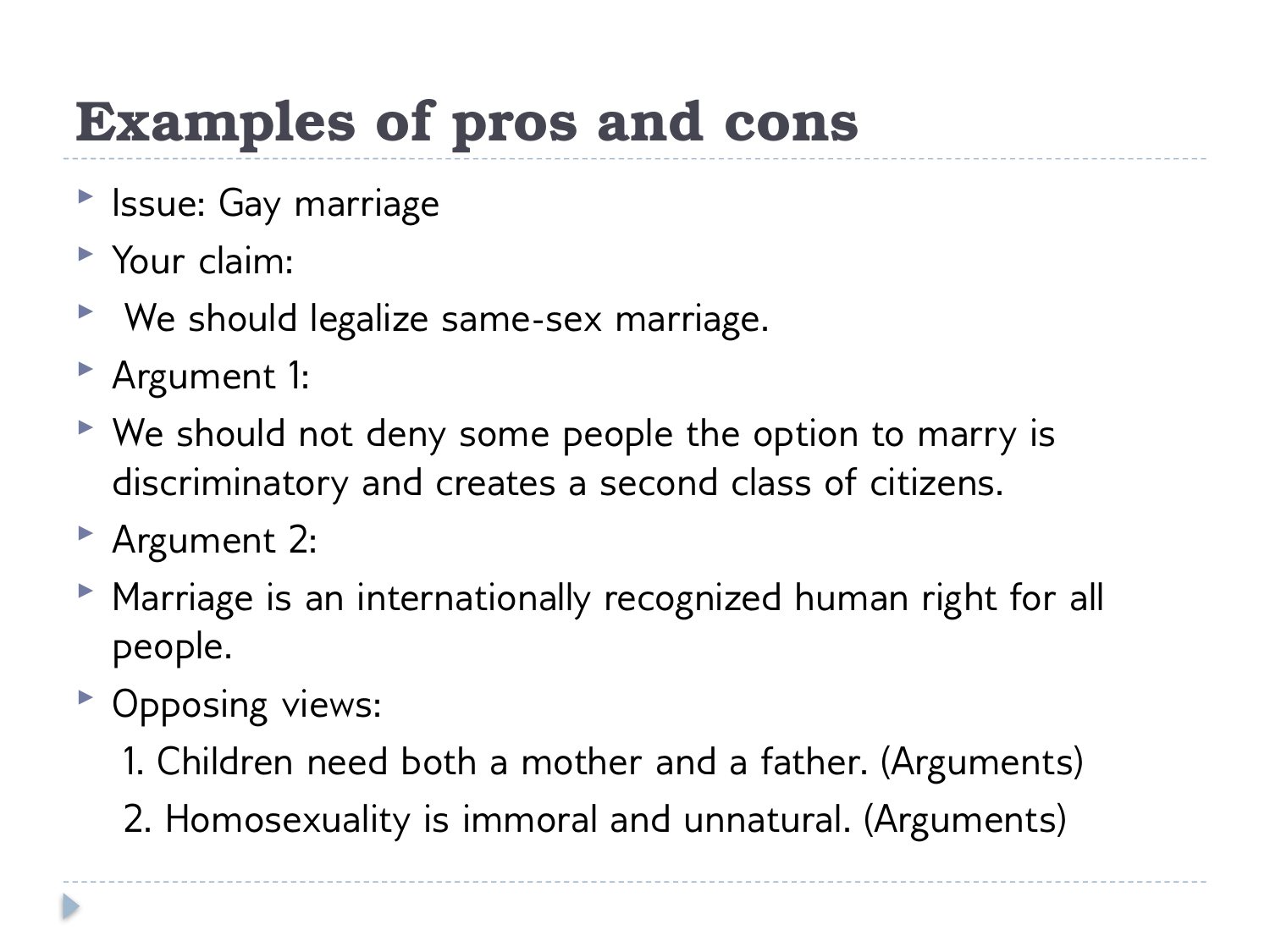

# Examples of pros and cons
Issue: Gay marriage
Your claim:
 We should legalize same-sex marriage.
Argument 1:
We should not deny some people the option to marry is discriminatory and creates a second class of citizens.
Argument 2:
Marriage is an internationally recognized human right for all people.
Opposing views:
    1. Children need both a mother and a father. (Arguments)
    2. Homosexuality is immoral and unnatural. (Arguments)